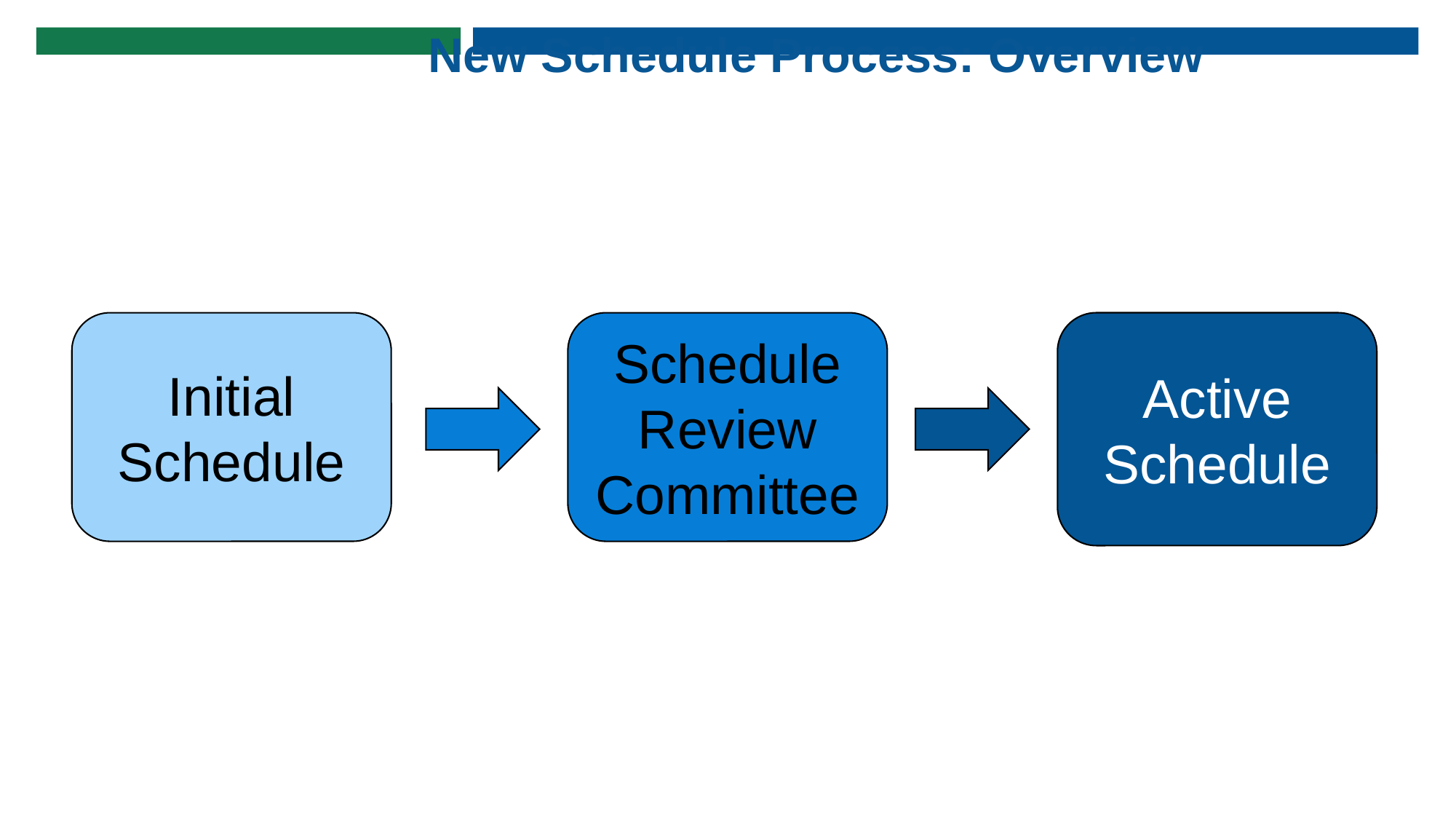

# New Schedule Process: Overview
Schedule Review Committee
Active Schedule
Initial Schedule